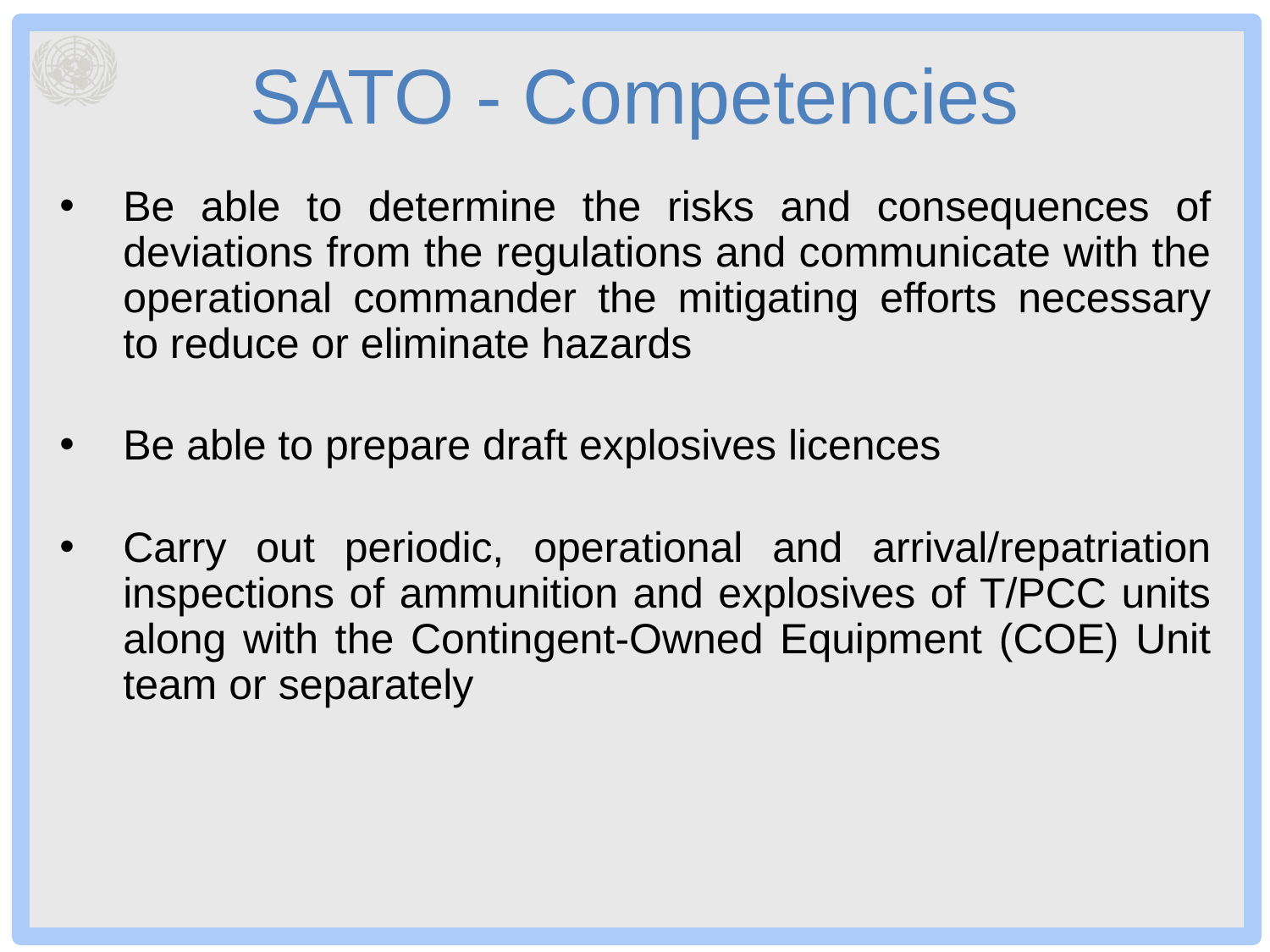

# SATO - Competencies
Be able to determine the risks and consequences of deviations from the regulations and communicate with the operational commander the mitigating efforts necessary to reduce or eliminate hazards

Be able to prepare draft explosives licences

Carry out periodic, operational and arrival/repatriation inspections of ammunition and explosives of T/PCC units along with the Contingent-Owned Equipment (COE) Unit team or separately